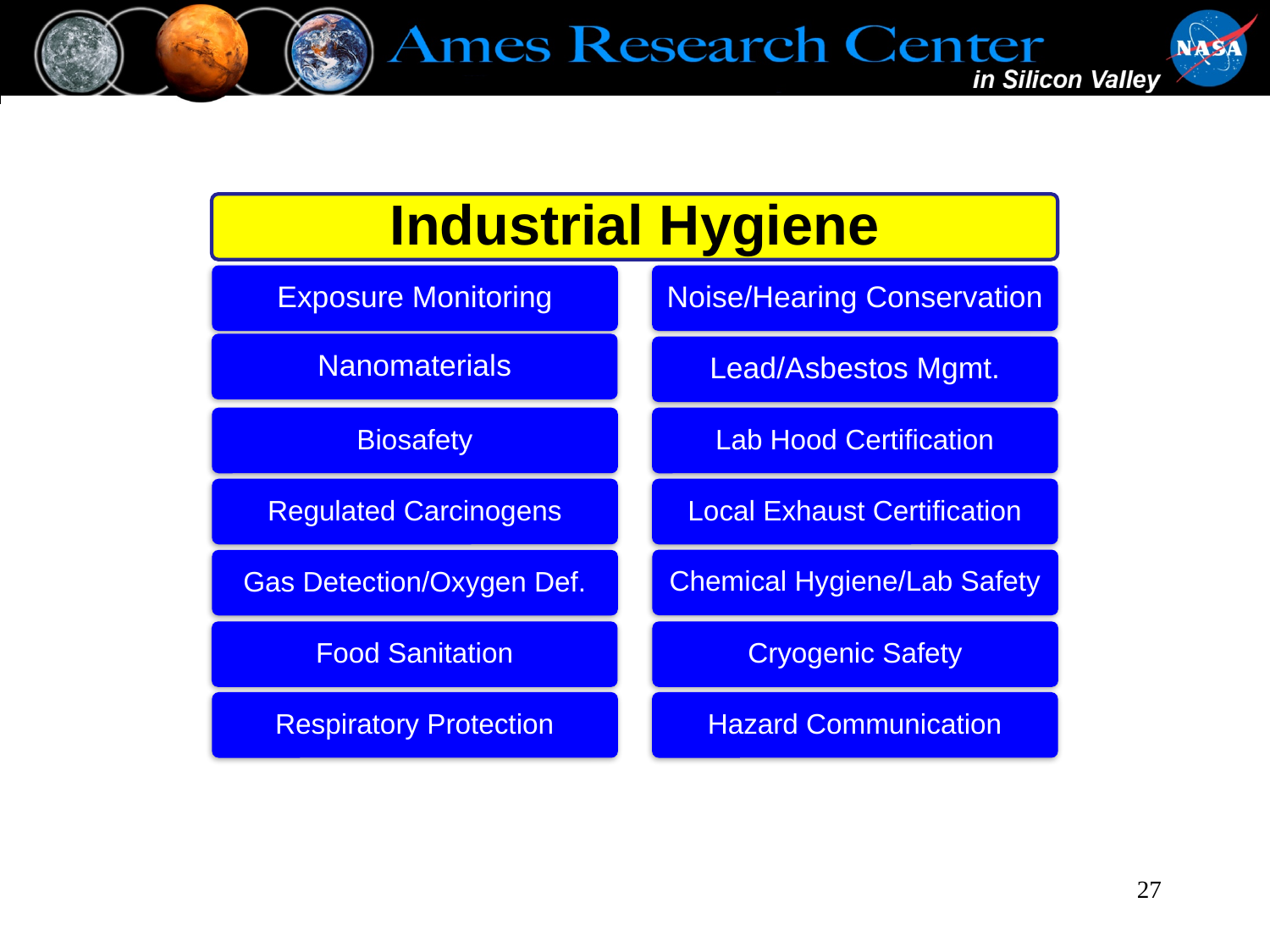

Industrial Hygiene

Exposure Monitoring
Noise/Hearing Conservation

Nanomaterials

Lead/Asbestos Mgmt.

Biosafety
Lab Hood Certification

Regulated Carcinogens
Local Exhaust Certification

Chemical Hygiene/Lab Safety
Gas Detection/Oxygen Def.

Food Sanitation
Cryogenic Safety

Respiratory Protection
Hazard Communication
27